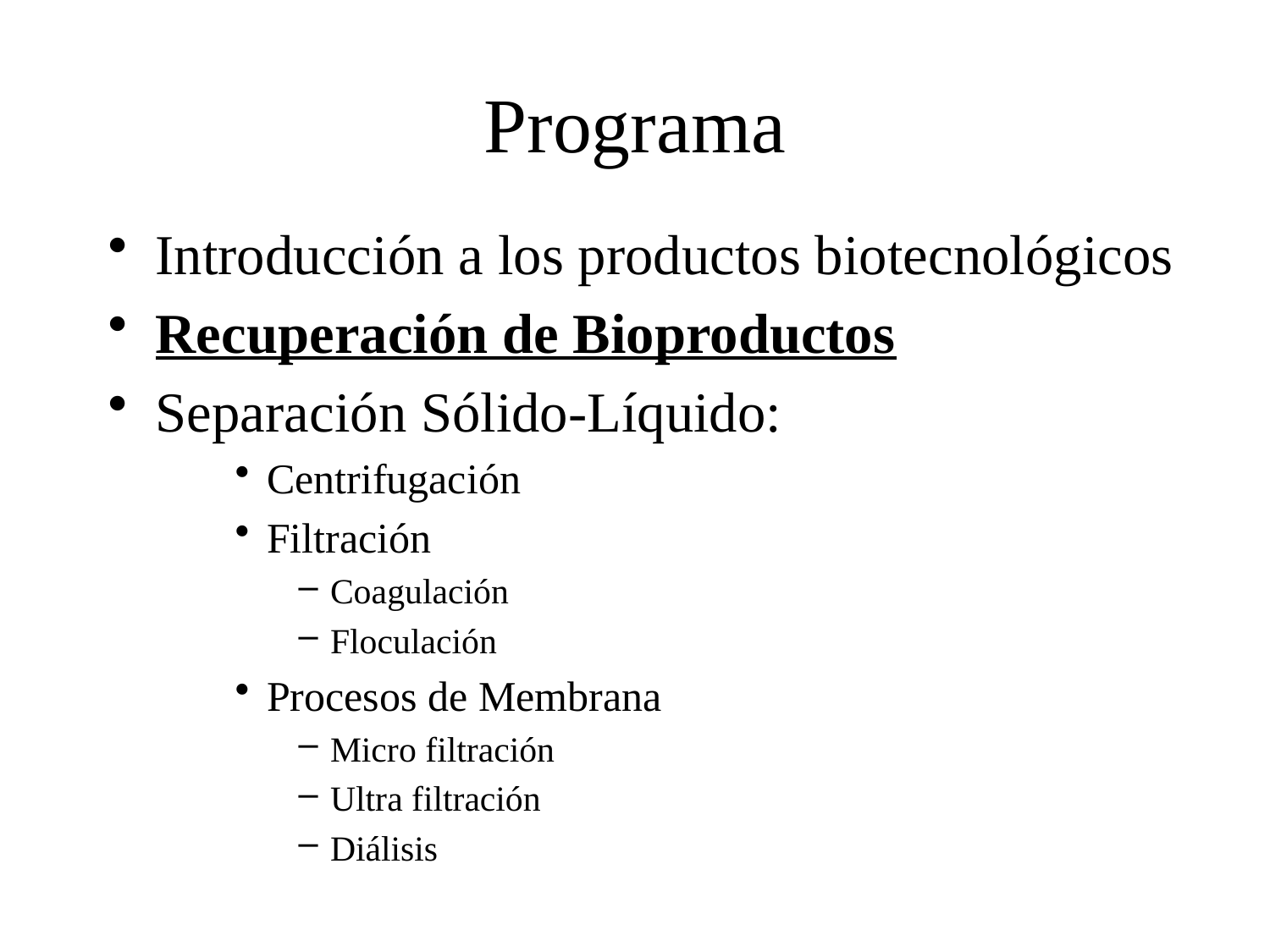

# Programa
Introducción a los productos biotecnológicos
Recuperación de Bioproductos
Separación Sólido-Líquido:
Centrifugación
Filtración
Coagulación
Floculación
Procesos de Membrana
Micro filtración
Ultra filtración
Diálisis